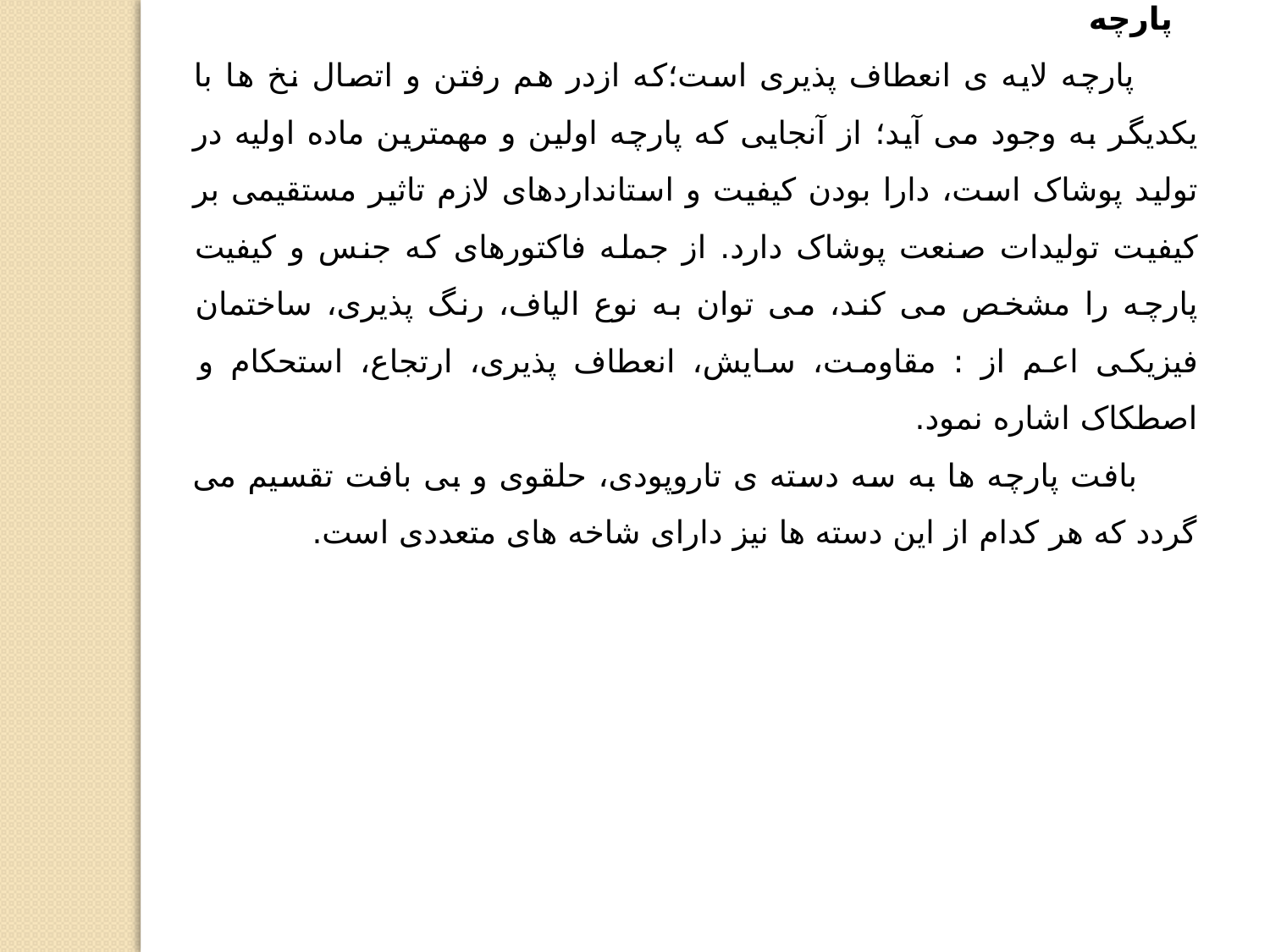

پارچه
   پارچه لایه ی انعطاف پذیری است؛که ازدر هم رفتن و اتصال نخ ها با یکدیگر به وجود می آید؛ از آنجایی که پارچه اولین و مهمترین ماده اولیه در تولید پوشاک است، دارا بودن کیفیت و استانداردهای لازم تاثیر مستقیمی بر کیفیت تولیدات صنعت پوشاک دارد. از جمله فاکتورهای که جنس و کیفیت پارچه را مشخص می کند، می توان به نوع الیاف، رنگ پذیری، ساختمان فیزیکی اعم از : مقاومت، سایش، انعطاف پذیری، ارتجاع، استحکام و اصطکاک اشاره نمود.
   بافت پارچه ها به سه دسته ی تاروپودی، حلقوی و بی بافت تقسیم می گردد که هر کدام از این دسته ها نیز دارای شاخه های متعددی است.